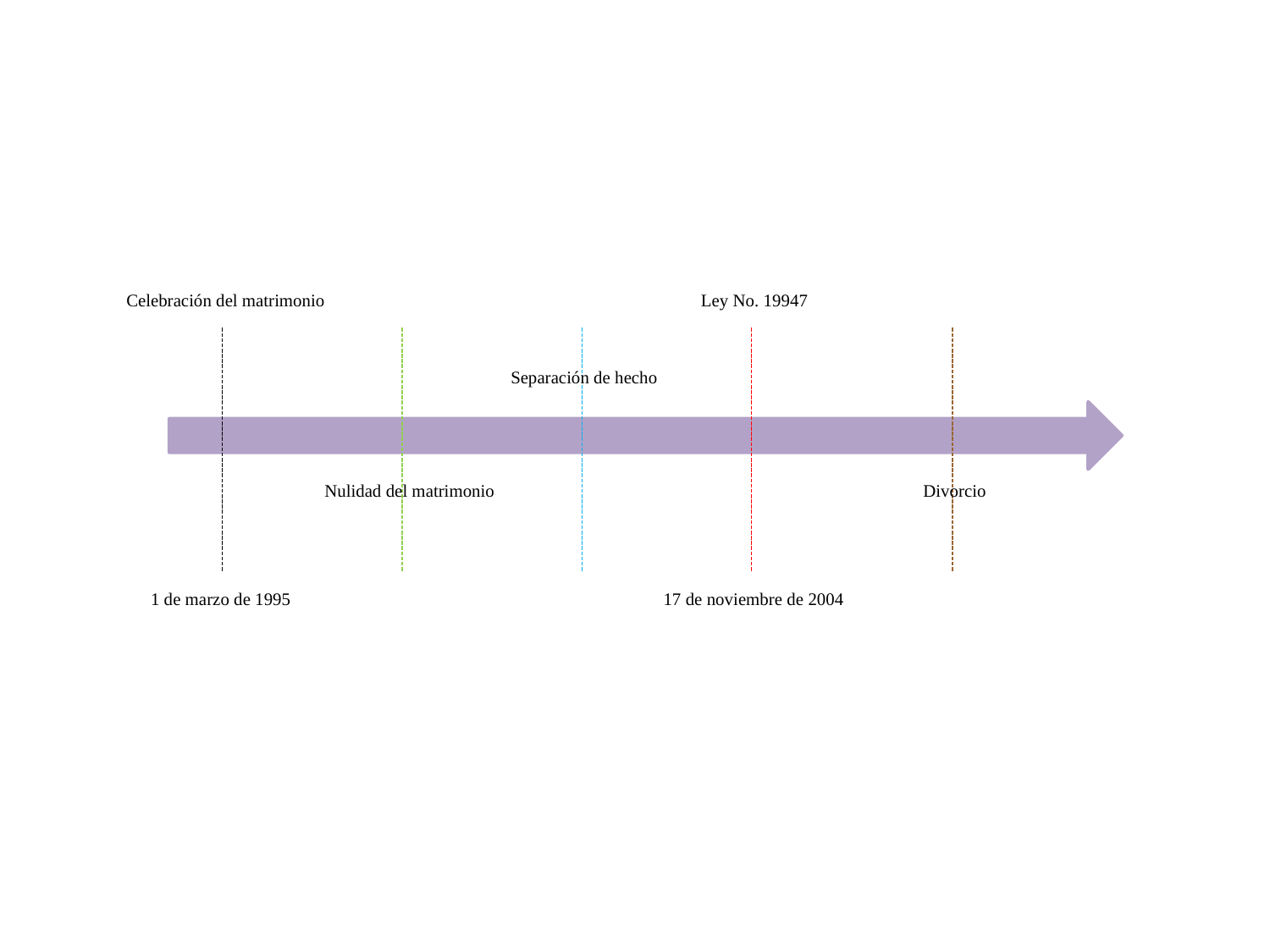

Celebración del matrimonio
Ley No. 19947
Separación de hecho

Nulidad del matrimonio
Divorcio
1 de marzo de 1995
17 de noviembre de 2004